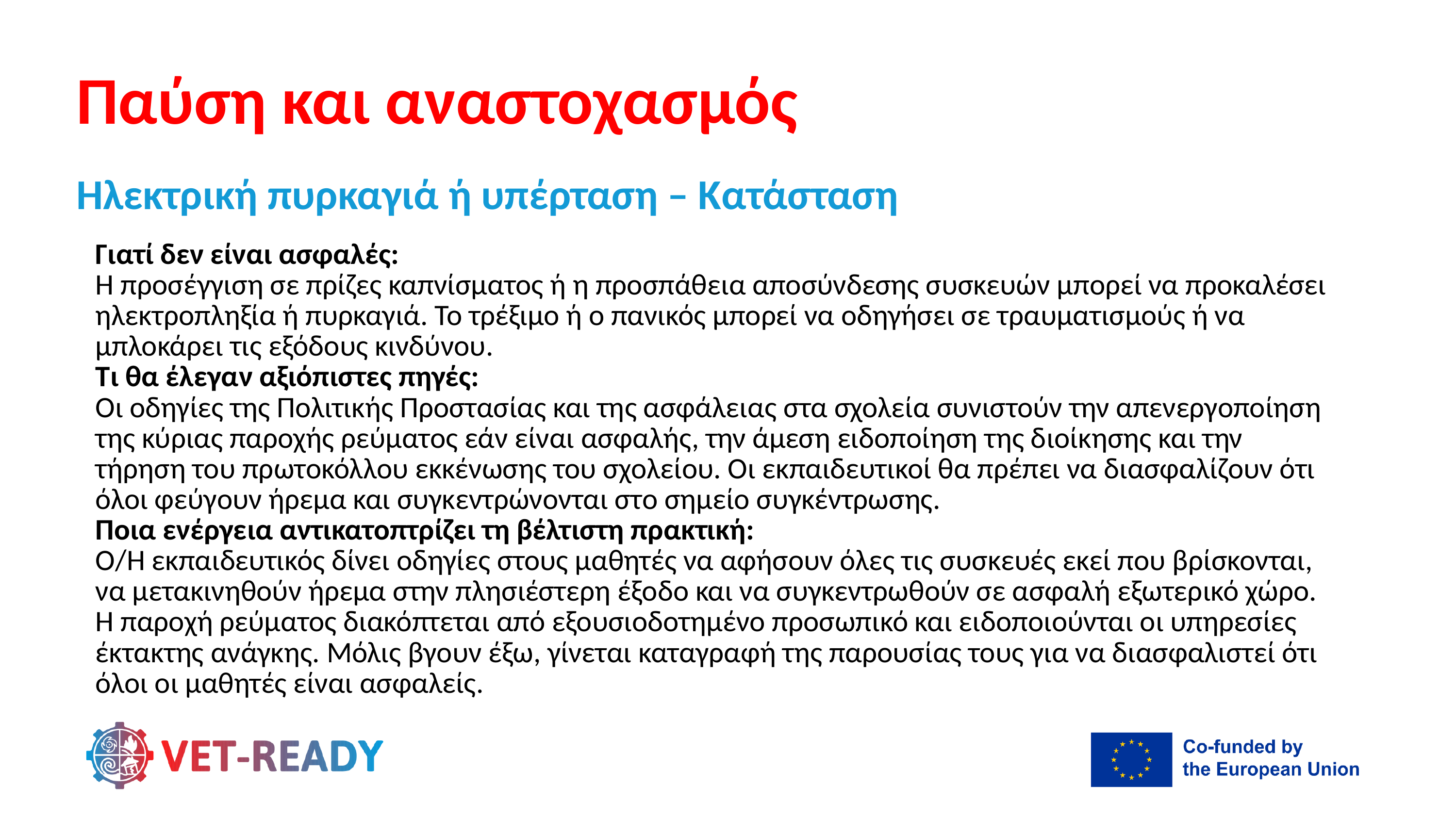

Παύση και αναστοχασμός
Ηλεκτρική πυρκαγιά ή υπέρταση – Κατάσταση
Γιατί δεν είναι ασφαλές:
Η προσέγγιση σε πρίζες καπνίσματος ή η προσπάθεια αποσύνδεσης συσκευών μπορεί να προκαλέσει ηλεκτροπληξία ή πυρκαγιά. Το τρέξιμο ή ο πανικός μπορεί να οδηγήσει σε τραυματισμούς ή να μπλοκάρει τις εξόδους κινδύνου.
Τι θα έλεγαν αξιόπιστες πηγές:
Οι οδηγίες της Πολιτικής Προστασίας και της ασφάλειας στα σχολεία συνιστούν την απενεργοποίηση της κύριας παροχής ρεύματος εάν είναι ασφαλής, την άμεση ειδοποίηση της διοίκησης και την τήρηση του πρωτοκόλλου εκκένωσης του σχολείου. Οι εκπαιδευτικοί θα πρέπει να διασφαλίζουν ότι όλοι φεύγουν ήρεμα και συγκεντρώνονται στο σημείο συγκέντρωσης.
Ποια ενέργεια αντικατοπτρίζει τη βέλτιστη πρακτική:
Ο/Η εκπαιδευτικός δίνει οδηγίες στους μαθητές να αφήσουν όλες τις συσκευές εκεί που βρίσκονται, να μετακινηθούν ήρεμα στην πλησιέστερη έξοδο και να συγκεντρωθούν σε ασφαλή εξωτερικό χώρο. Η παροχή ρεύματος διακόπτεται από εξουσιοδοτημένο προσωπικό και ειδοποιούνται οι υπηρεσίες έκτακτης ανάγκης. Μόλις βγουν έξω, γίνεται καταγραφή της παρουσίας τους για να διασφαλιστεί ότι όλοι οι μαθητές είναι ασφαλείς.